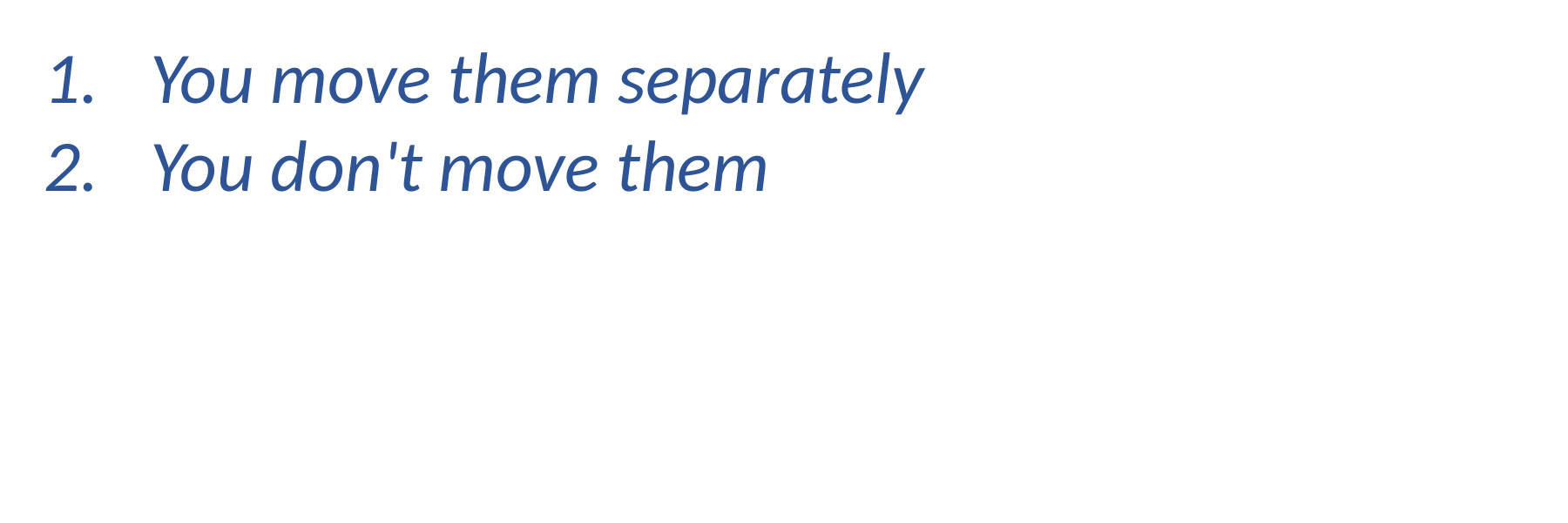

You move them separately
You don't move them